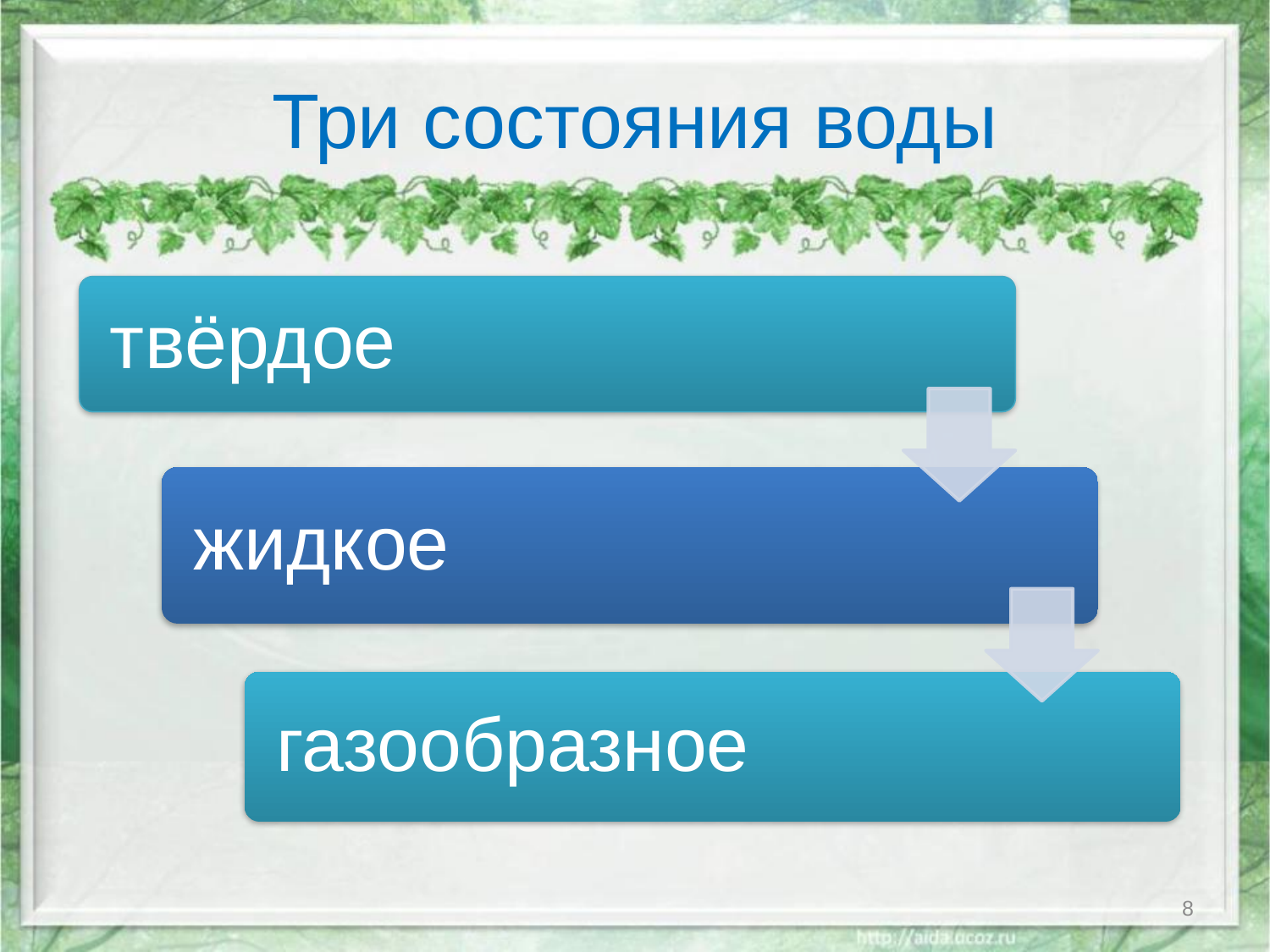

# Три состояния воды
твёрдое
жидкое
газообразное

8